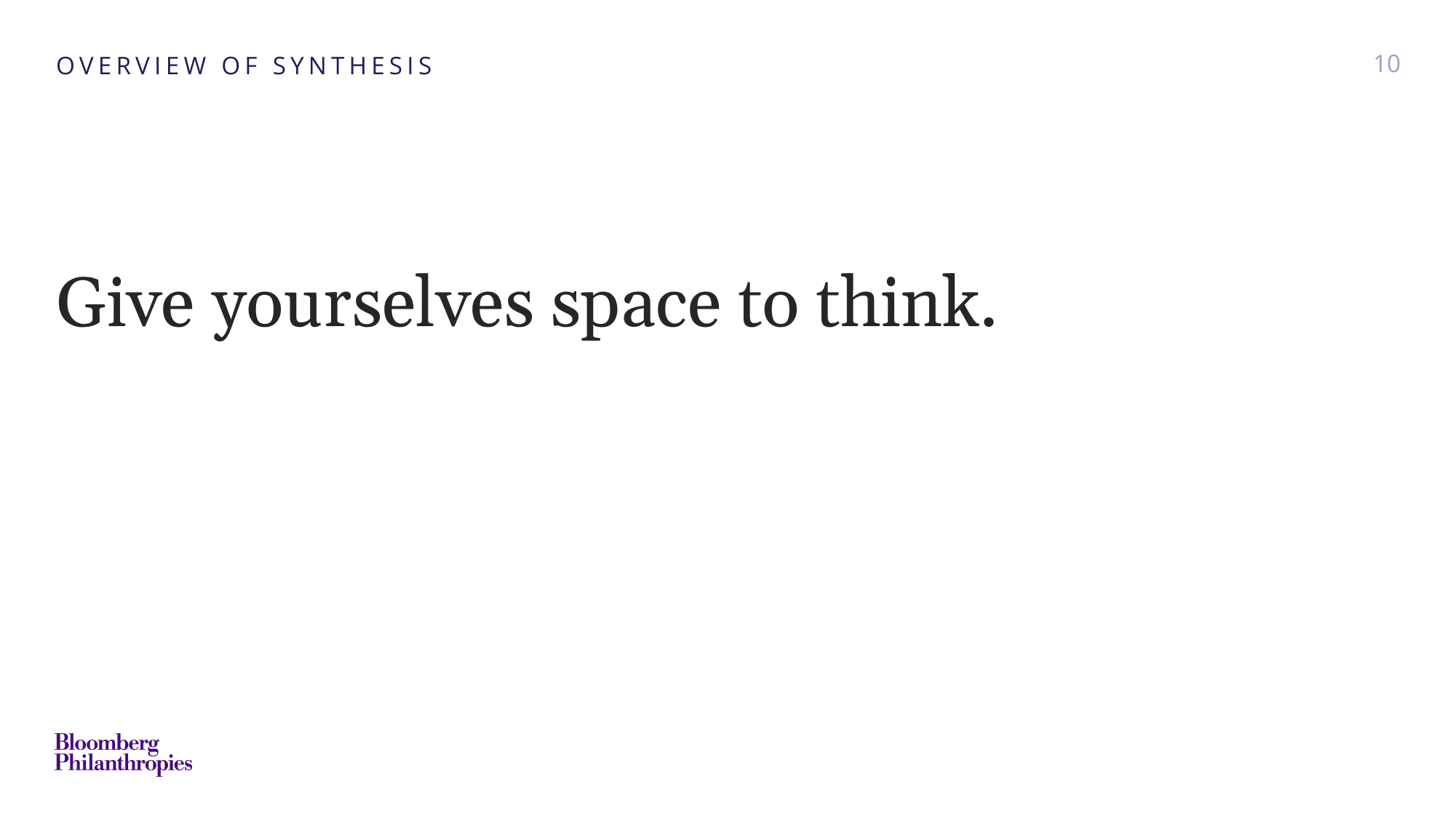

OVERVIEW OF SYNTHESIS
10
Give yourselves space to think.